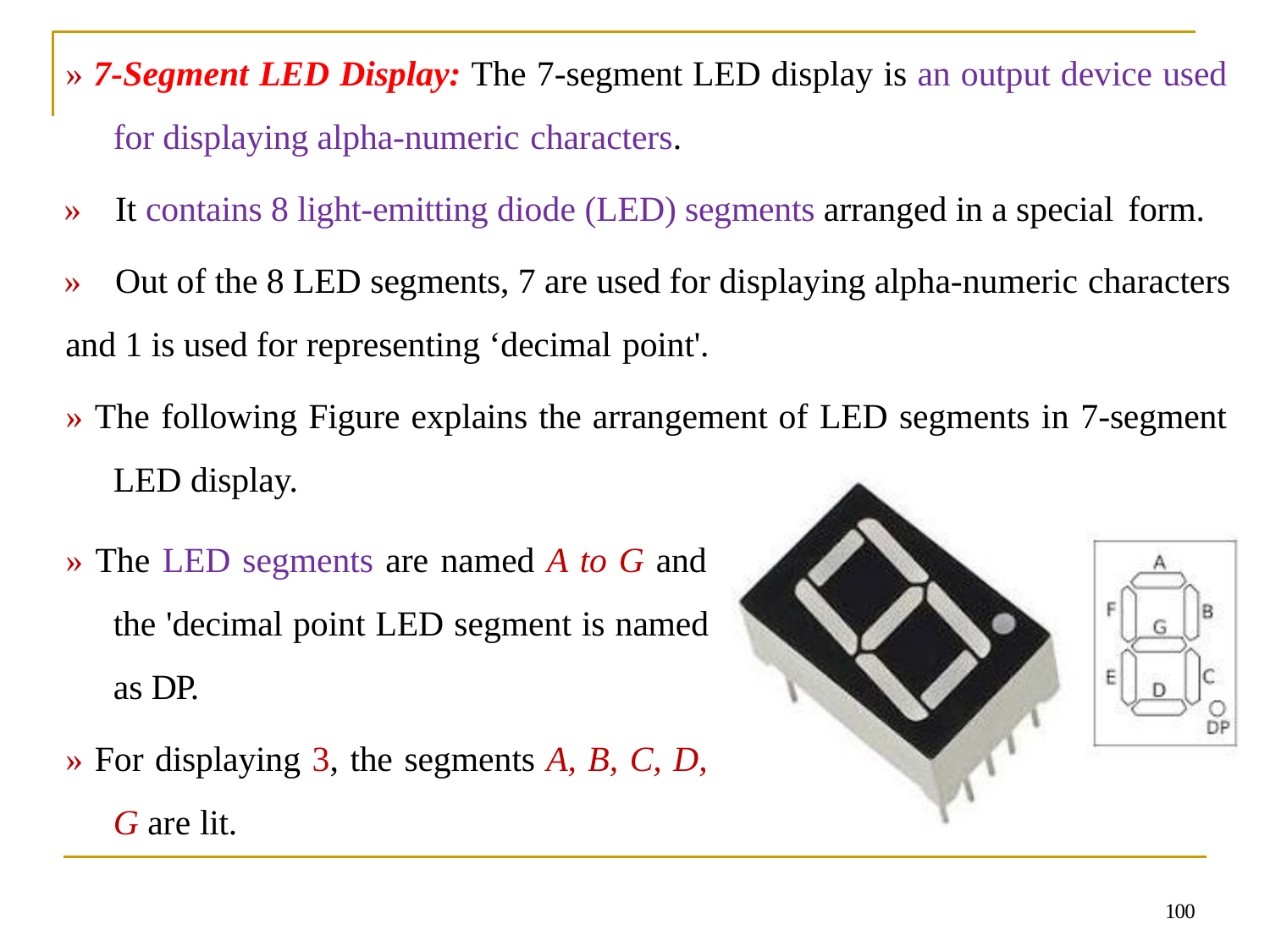

» 7-Segment LED Display: The 7-segment LED display is an output device used  for displaying alpha-numeric characters.
»	It contains 8 light-emitting diode (LED) segments arranged in a special form.
»	Out of the 8 LED segments, 7 are used for displaying alpha-numeric characters
and 1 is used for representing ‘decimal point'.
» The following Figure explains the arrangement of LED segments in 7-segment  LED display.
» The LED segments are named A to G and  the 'decimal point LED segment is named  as DP.
» For displaying 3, the segments A, B, C, D,  G are lit.

100